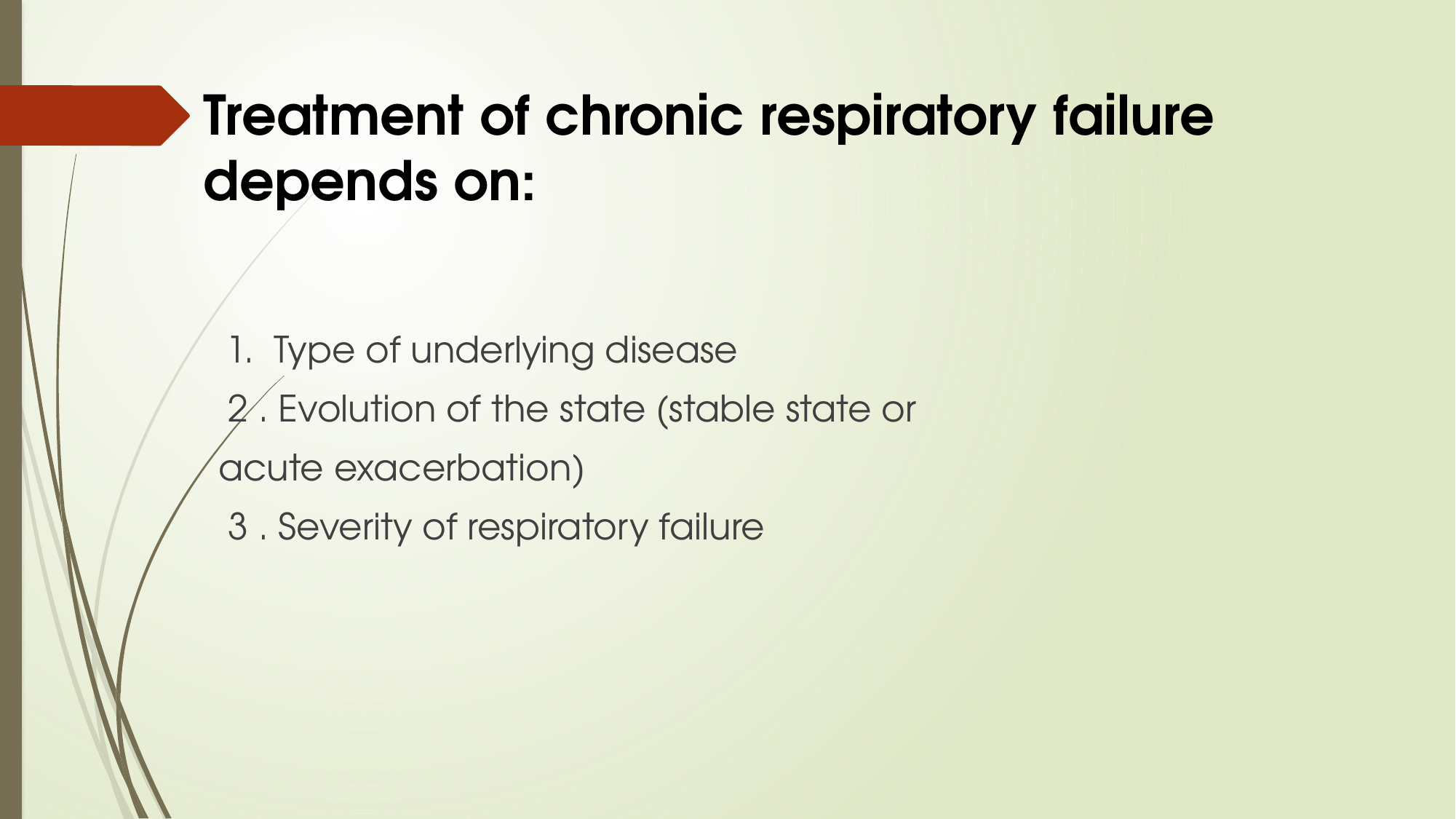

# Treatment of chronic respiratory failure depends on:

 1.  Type of underlying disease
 2 . Evolution of the state (stable state or
acute exacerbation)
 3 . Severity of respiratory failure